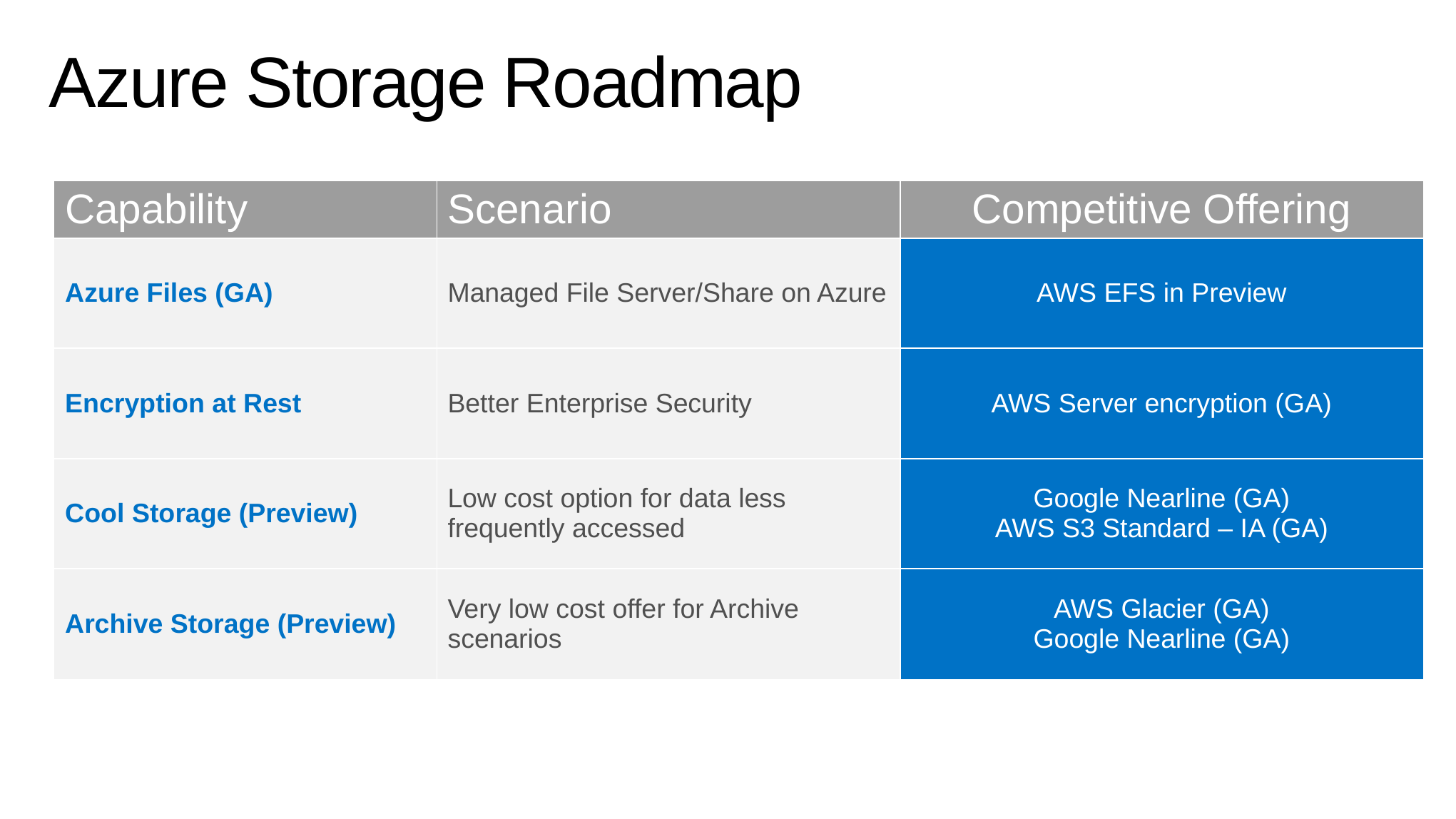

# Azure Storage Roadmap
| Capability | Scenario | Competitive Offering |
| --- | --- | --- |
| Azure Files (GA) | Managed File Server/Share on Azure | AWS EFS in Preview |
| Encryption at Rest | Better Enterprise Security | AWS Server encryption (GA) |
| Cool Storage (Preview) | Low cost option for data less frequently accessed | Google Nearline (GA) AWS S3 Standard – IA (GA) |
| Archive Storage (Preview) | Very low cost offer for Archive scenarios | AWS Glacier (GA) Google Nearline (GA) |